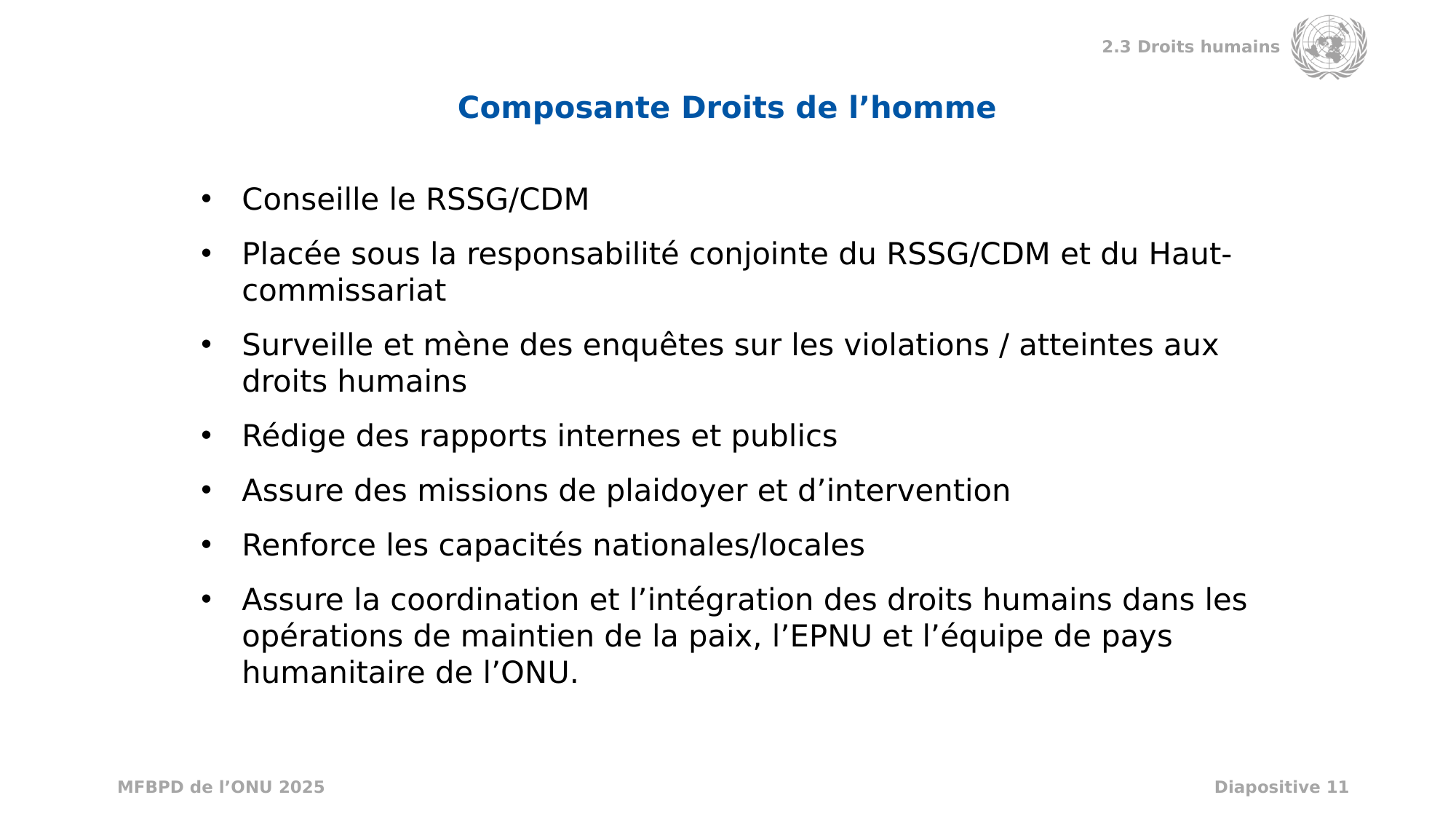

Composante Droits de l’homme
Conseille le RSSG/CDM
Placée sous la responsabilité conjointe du RSSG/CDM et du Haut-commissariat
Surveille et mène des enquêtes sur les violations / atteintes aux droits humains
Rédige des rapports internes et publics
Assure des missions de plaidoyer et d’intervention
Renforce les capacités nationales/locales
Assure la coordination et l’intégration des droits humains dans les opérations de maintien de la paix, l’EPNU et l’équipe de pays humanitaire de l’ONU.